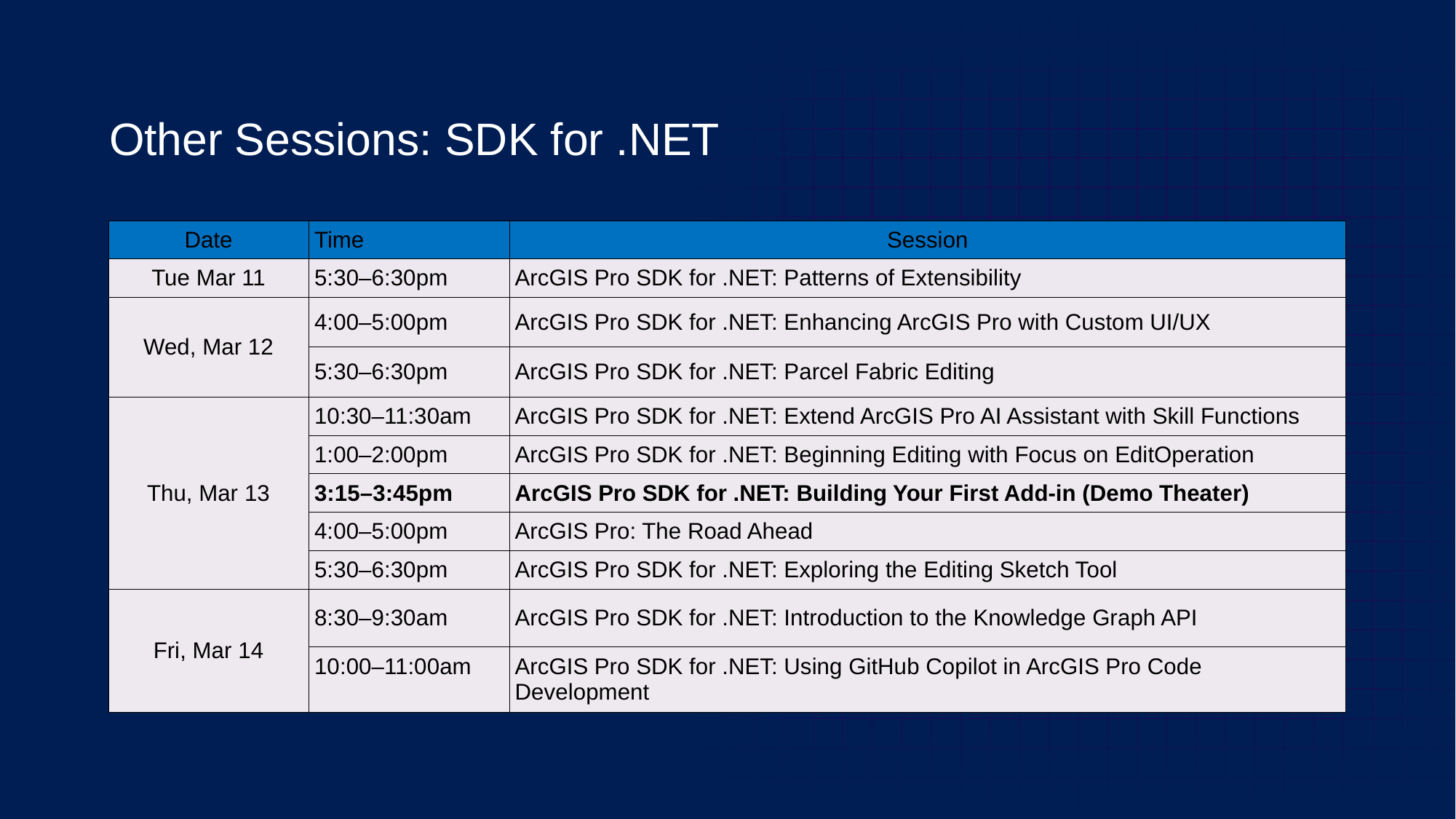

# Other Sessions: SDK for .NET
| Date | Time | Session |
| --- | --- | --- |
| Tue Mar 11 | 5:30–6:30pm | ArcGIS Pro SDK for .NET: Patterns of Extensibility |
| Wed, Mar 12 | 4:00–5:00pm | ArcGIS Pro SDK for .NET: Enhancing ArcGIS Pro with Custom UI/UX |
|  | 5:30–6:30pm | ArcGIS Pro SDK for .NET: Parcel Fabric Editing |
| Thu, Mar 13 | 10:30–11:30am | ArcGIS Pro SDK for .NET: Extend ArcGIS Pro AI Assistant with Skill Functions |
|  | 1:00–2:00pm | ArcGIS Pro SDK for .NET: Beginning Editing with Focus on EditOperation |
|  | 3:15–3:45pm | ArcGIS Pro SDK for .NET: Building Your First Add-in (Demo Theater) |
|  | 4:00–5:00pm | ArcGIS Pro: The Road Ahead |
|  | 5:30–6:30pm | ArcGIS Pro SDK for .NET: Exploring the Editing Sketch Tool |
| Fri, Mar 14 | 8:30–9:30am | ArcGIS Pro SDK for .NET: Introduction to the Knowledge Graph API |
|  | 10:00–11:00am | ArcGIS Pro SDK for .NET: Using GitHub Copilot in ArcGIS Pro Code Development |
NOTE:  Session titles are led by “ArcGIS Pro SDK for .NET” in online agenda